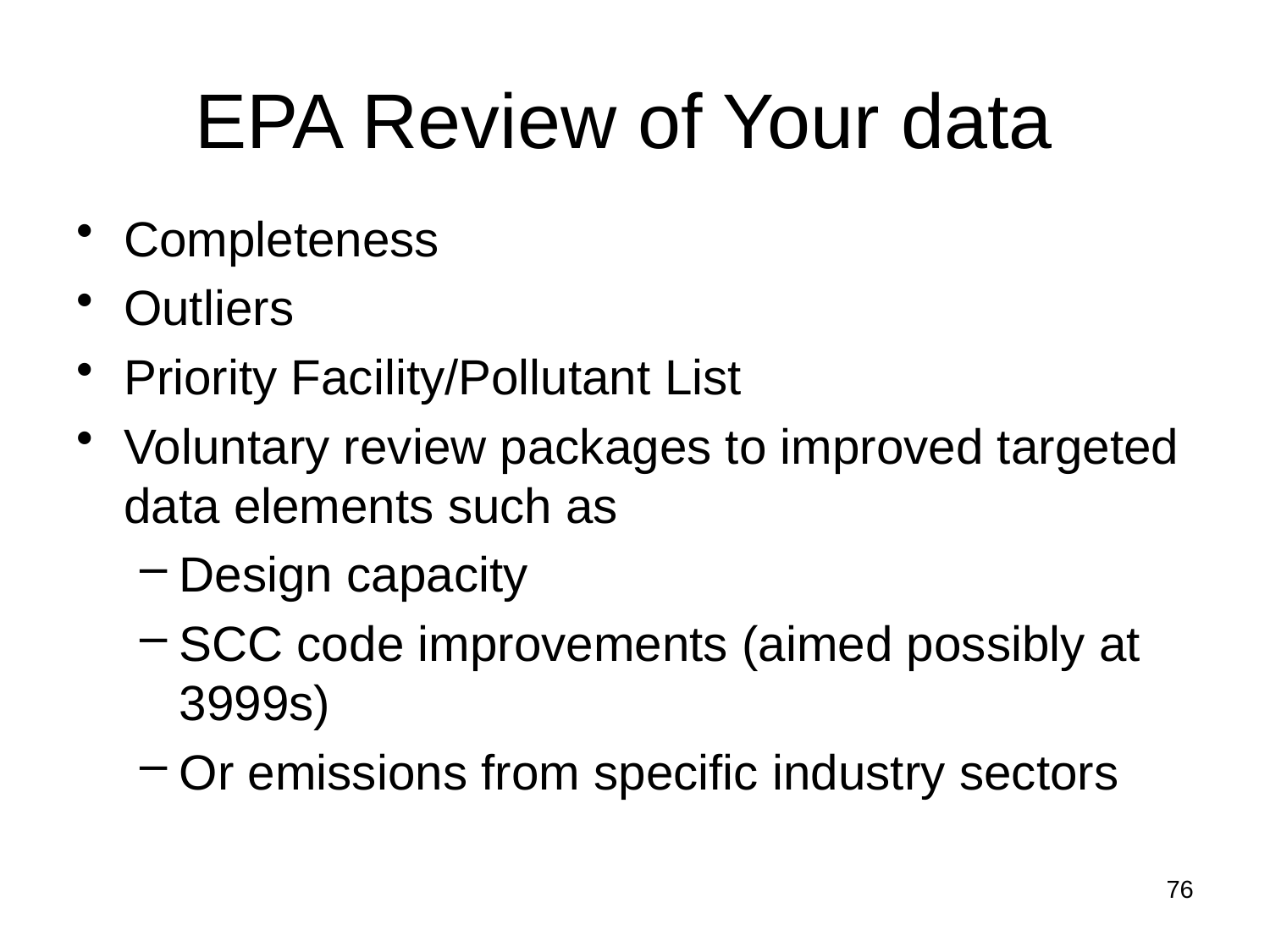

# EPA Review of Your data
Completeness
Outliers
Priority Facility/Pollutant List
Voluntary review packages to improved targeted data elements such as
Design capacity
SCC code improvements (aimed possibly at 3999s)
Or emissions from specific industry sectors

76